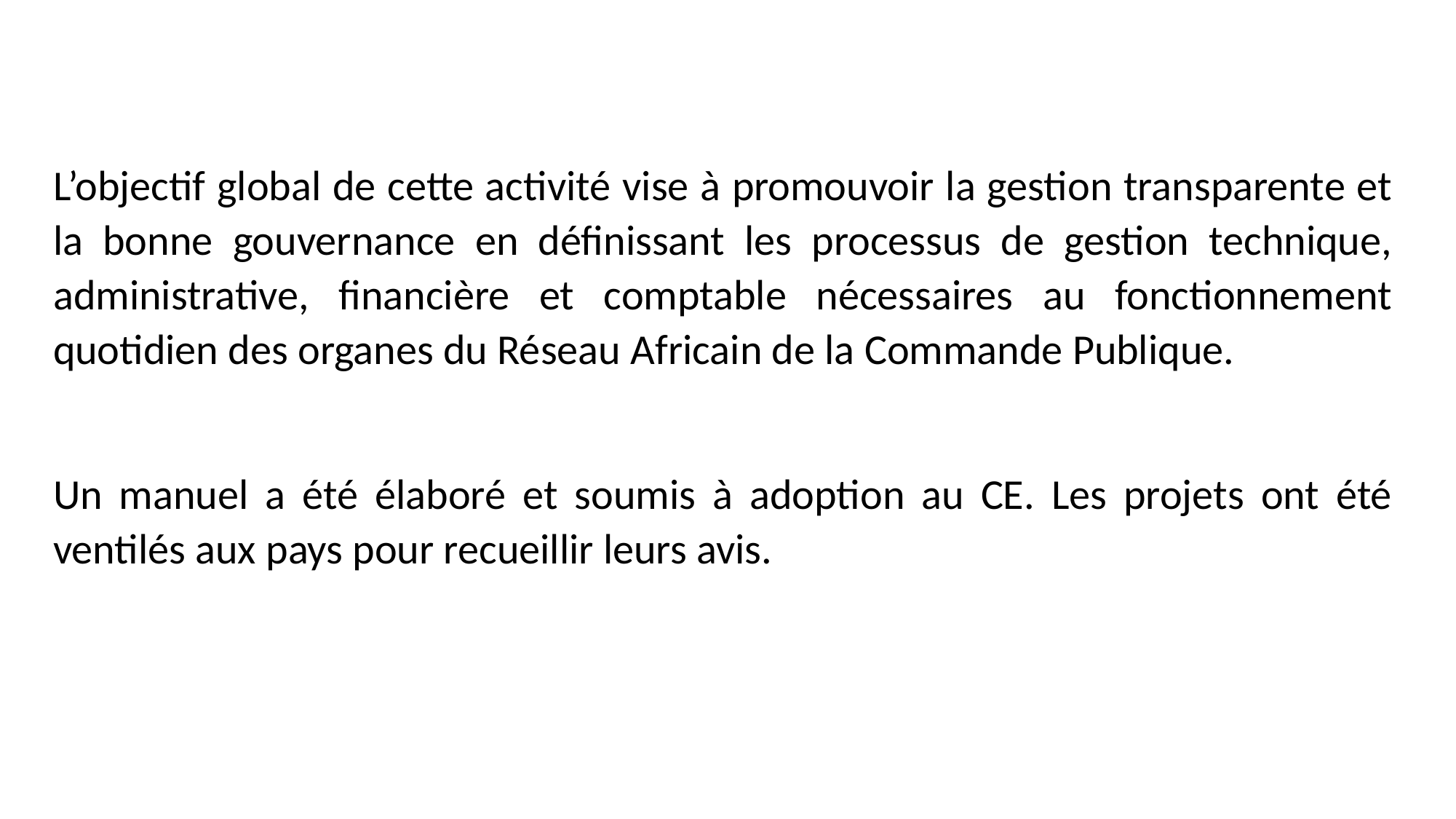

L’objectif global de cette activité vise à promouvoir la gestion transparente et la bonne gouvernance en définissant les processus de gestion technique, administrative, financière et comptable nécessaires au fonctionnement quotidien des organes du Réseau Africain de la Commande Publique.

Un manuel a été élaboré et soumis à adoption au CE. Les projets ont été ventilés aux pays pour recueillir leurs avis.